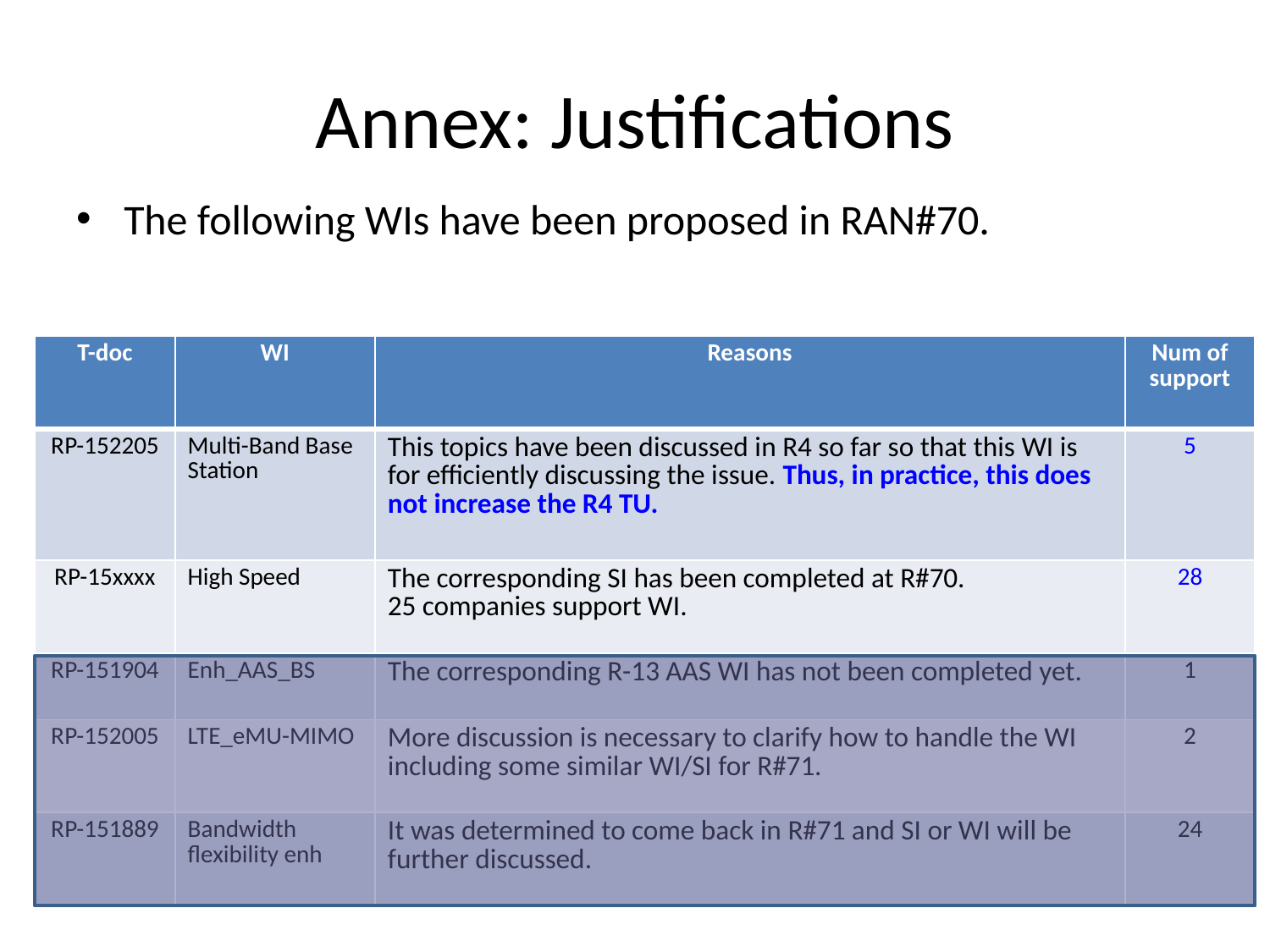

# Annex: Justifications
The following WIs have been proposed in RAN#70.

| T-doc | WI | Reasons | Num of support |
| --- | --- | --- | --- |
| RP-152205 | Multi-Band Base Station | This topics have been discussed in R4 so far so that this WI is for efficiently discussing the issue. Thus, in practice, this does not increase the R4 TU. | 5 |
| RP-15xxxx | High Speed | The corresponding SI has been completed at R#70. 25 companies support WI. | 28 |
| RP-151904 | Enh\_AAS\_BS | The corresponding R-13 AAS WI has not been completed yet. | 1 |
| RP-152005 | LTE\_eMU-MIMO | More discussion is necessary to clarify how to handle the WI including some similar WI/SI for R#71. | 2 |
| RP-151889 | Bandwidth flexibility enh | It was determined to come back in R#71 and SI or WI will be further discussed. | 24 |